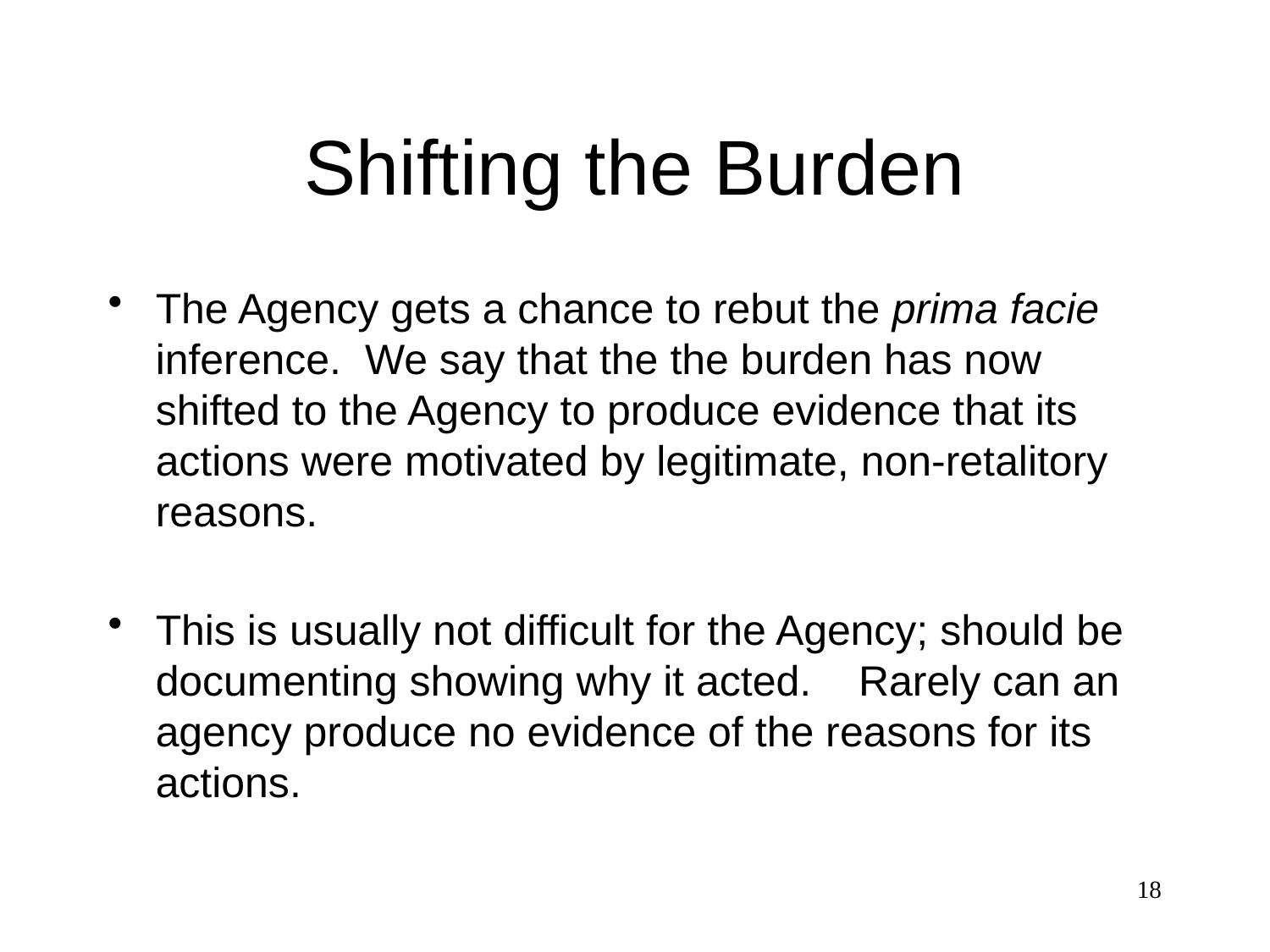

# Shifting the Burden
The Agency gets a chance to rebut the prima facie inference.  We say that the the burden has now shifted to the Agency to produce evidence that its actions were motivated by legitimate, non-retalitory reasons.

This is usually not difficult for the Agency; should be documenting showing why it acted.    Rarely can an agency produce no evidence of the reasons for its actions.

18